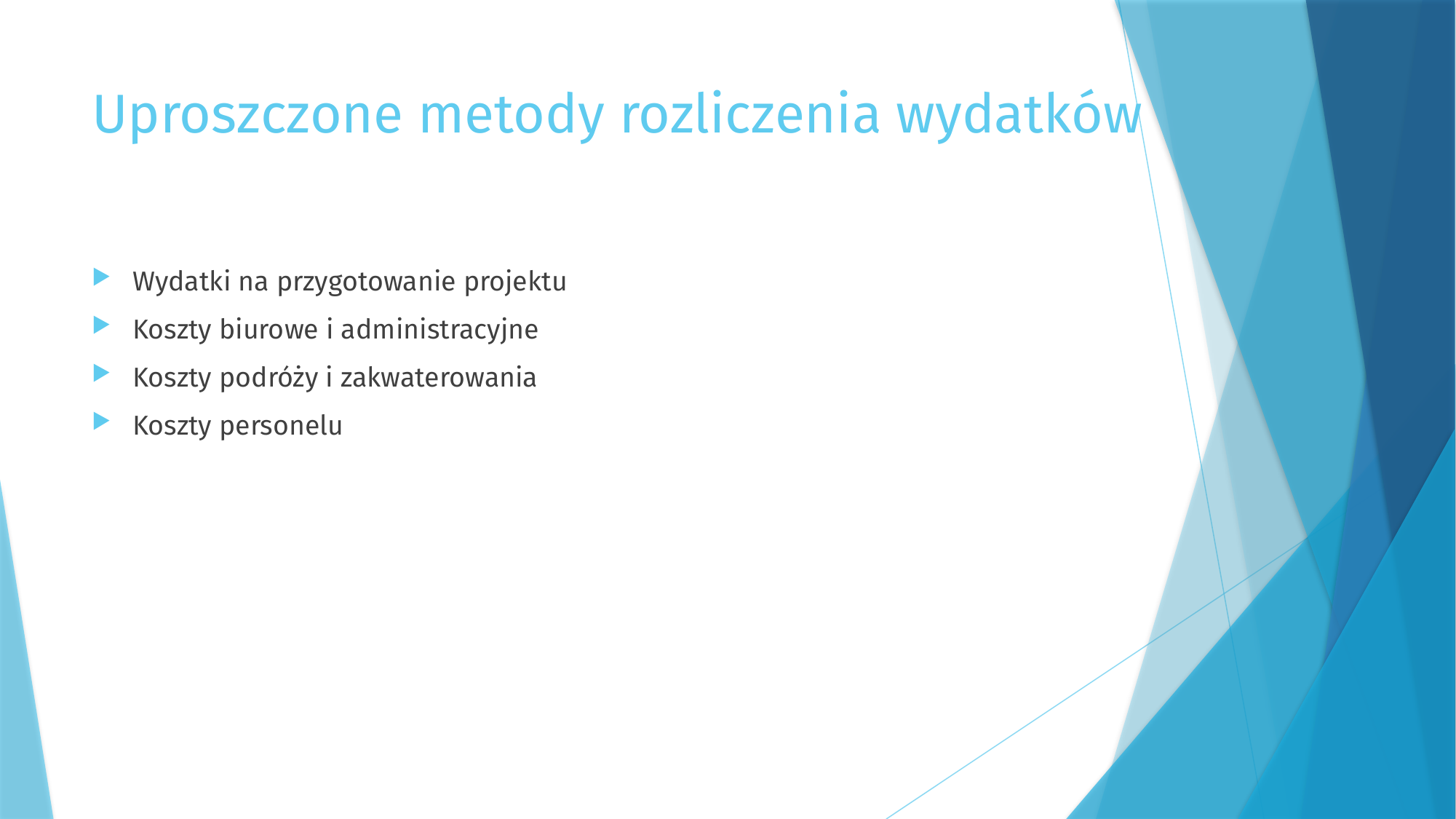

# Uproszczone metody rozliczenia wydatków
Wydatki na przygotowanie projektu
Koszty biurowe i administracyjne
Koszty podróży i zakwaterowania
Koszty personelu